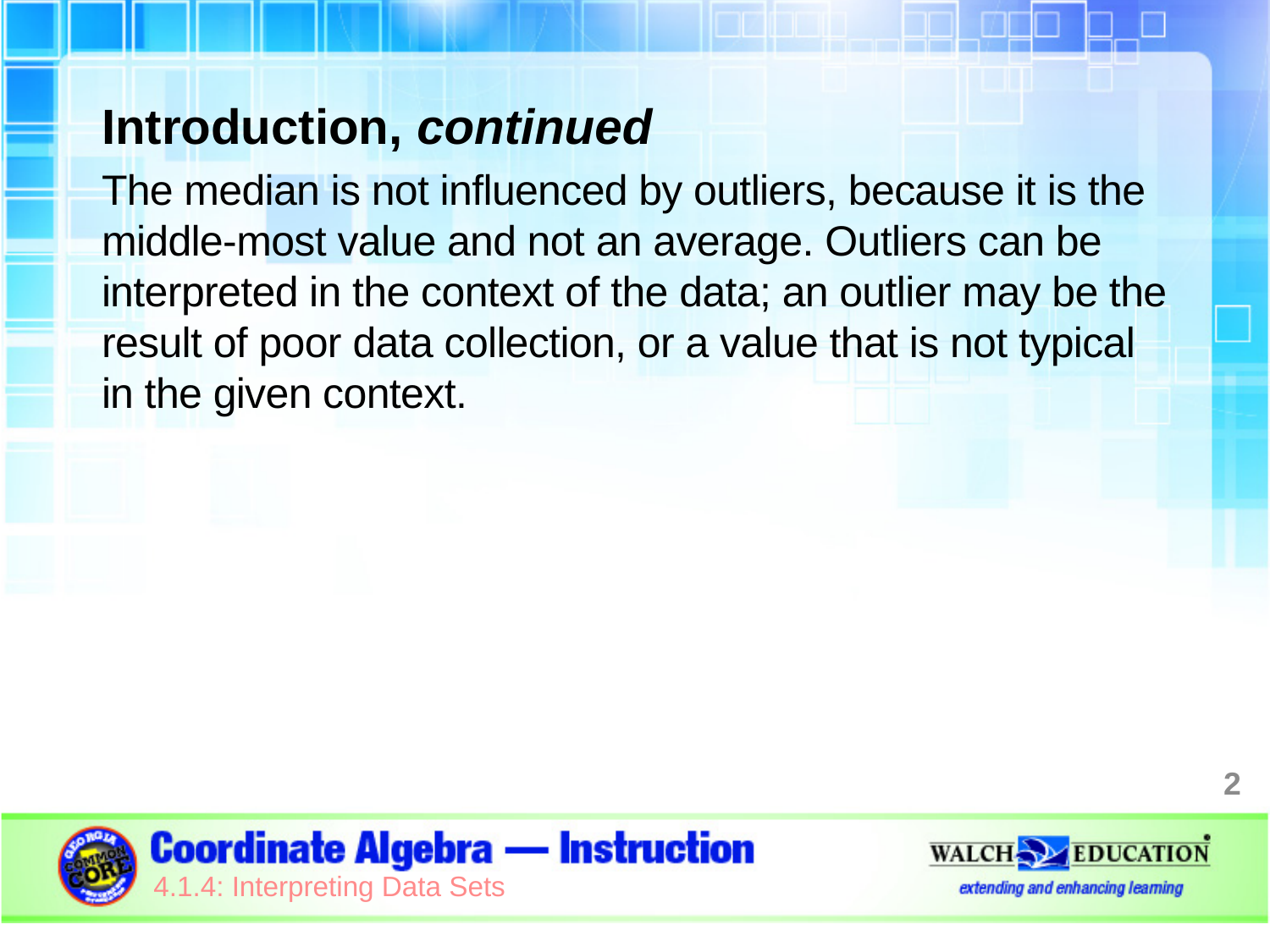

Introduction, continued
The median is not influenced by outliers, because it is the middle-most value and not an average. Outliers can be interpreted in the context of the data; an outlier may be the result of poor data collection, or a value that is not typical in the given context.
2
4.1.4: Interpreting Data Sets